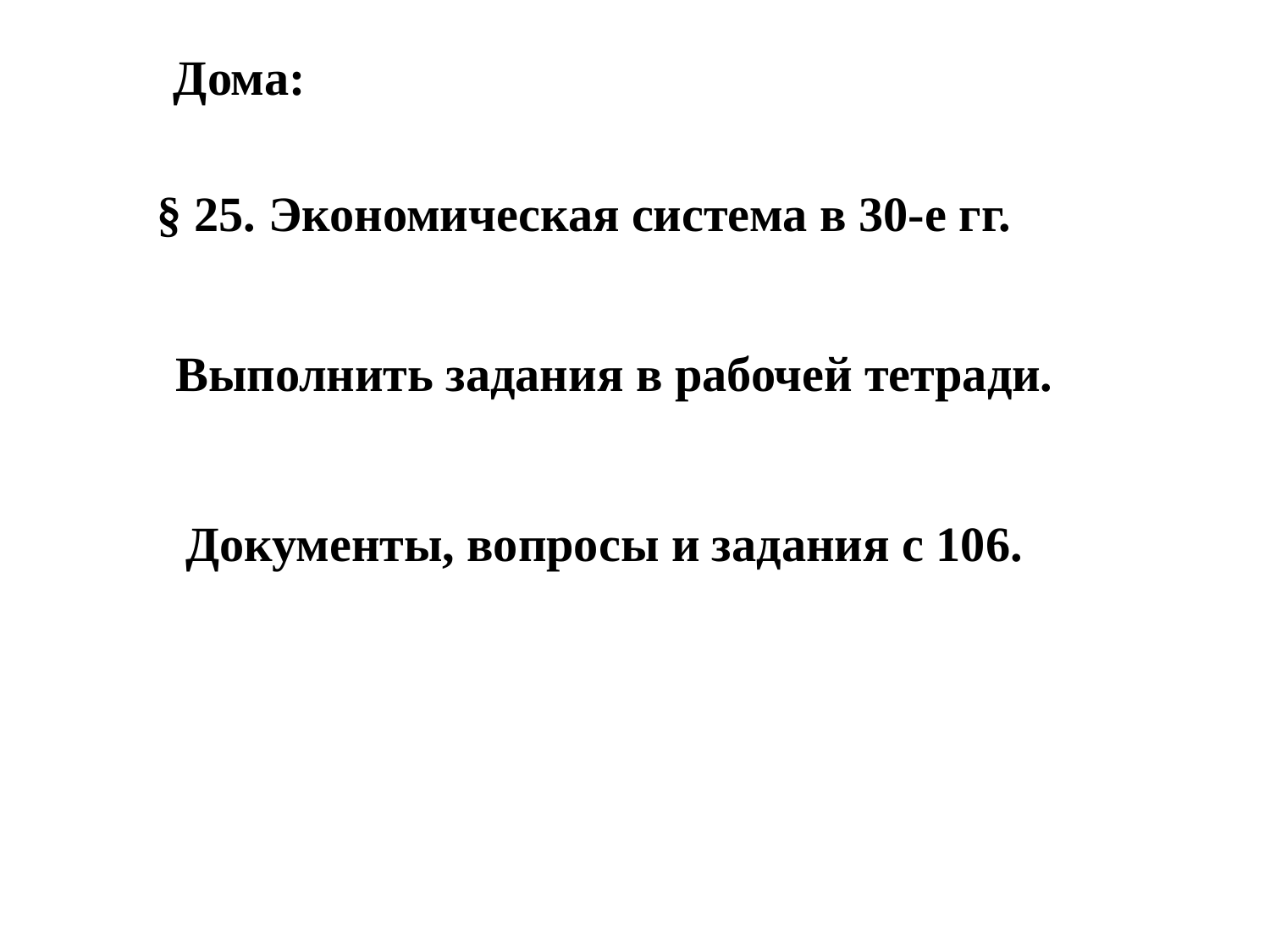

Дома:
§ 25. Экономическая система в 30-е гг.
Выполнить задания в рабочей тетради.
Документы, вопросы и задания с 106.